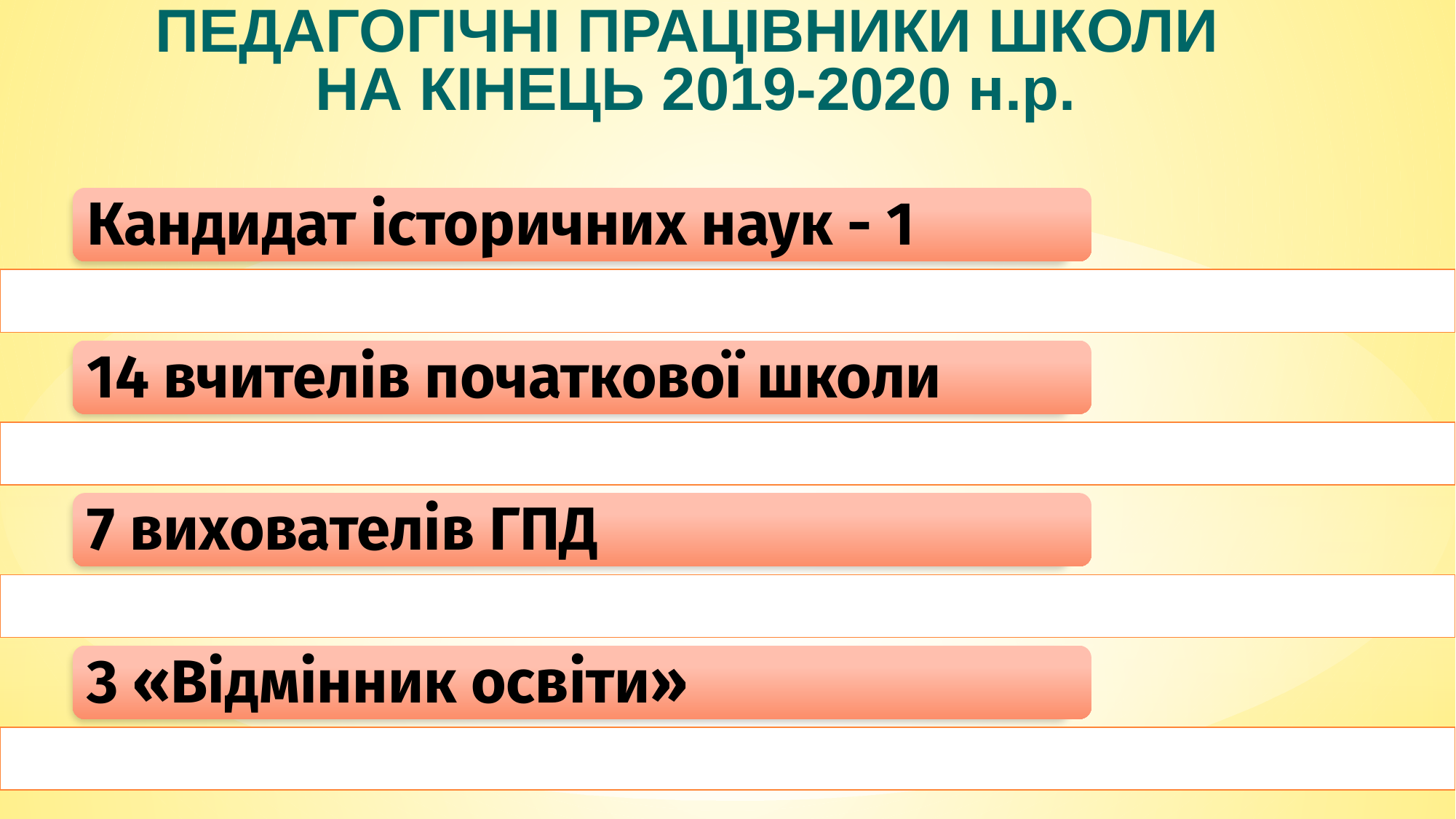

# ПЕДАГОГІЧНІ ПРАЦІВНИКИ ШКОЛИ НА КІНЕЦЬ 2019-2020 н.р.
Кандидат історичних наук - 1
7 вихователів ГПД
3 «Відмінник освіти»
14 вчителів початкової школи